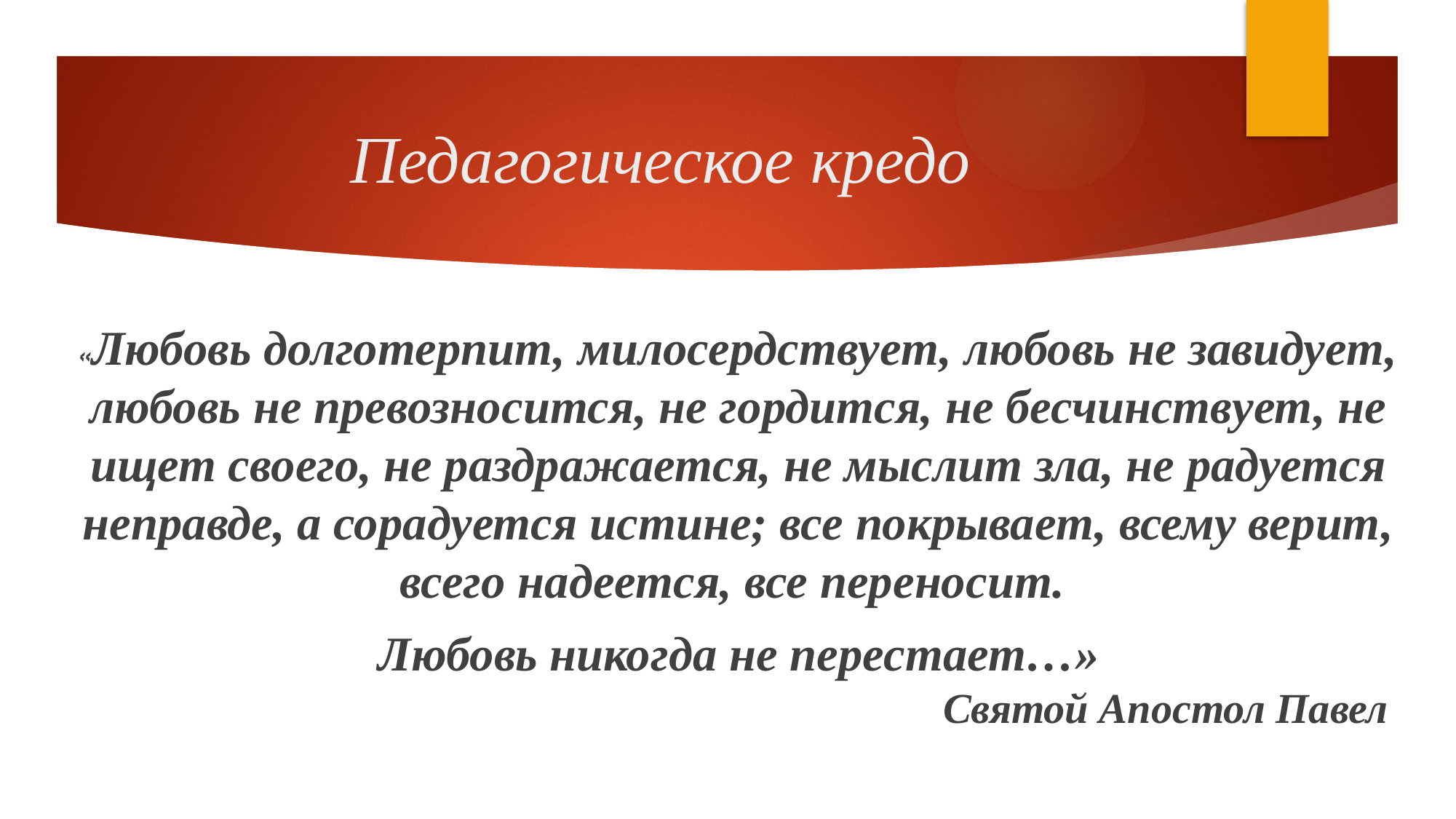

# Педагогическое кредо
«Любовь долготерпит, милосердствует, любовь не завидует, любовь не превозносится, не гордится, не бесчинствует, не ищет своего, не раздражается, не мыслит зла, не радуется неправде, а сорадуется истине; все покрывает, всему верит, всего надеется, все переносит.
Любовь никогда не перестает…»
                                                                                 Святой Апостол Павел